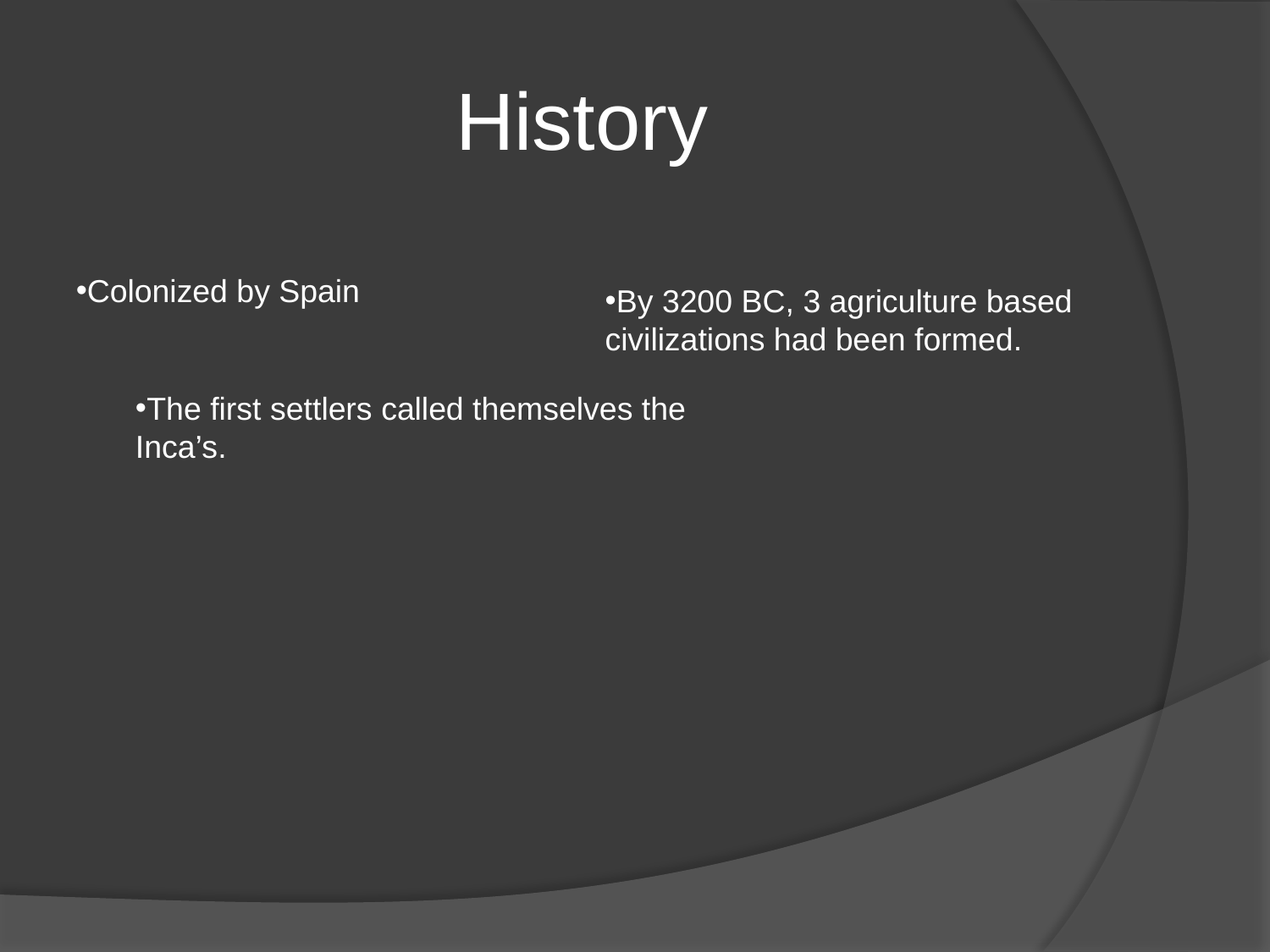

# History
Colonized by Spain
By 3200 BC, 3 agriculture based civilizations had been formed.
The first settlers called themselves the Inca’s.